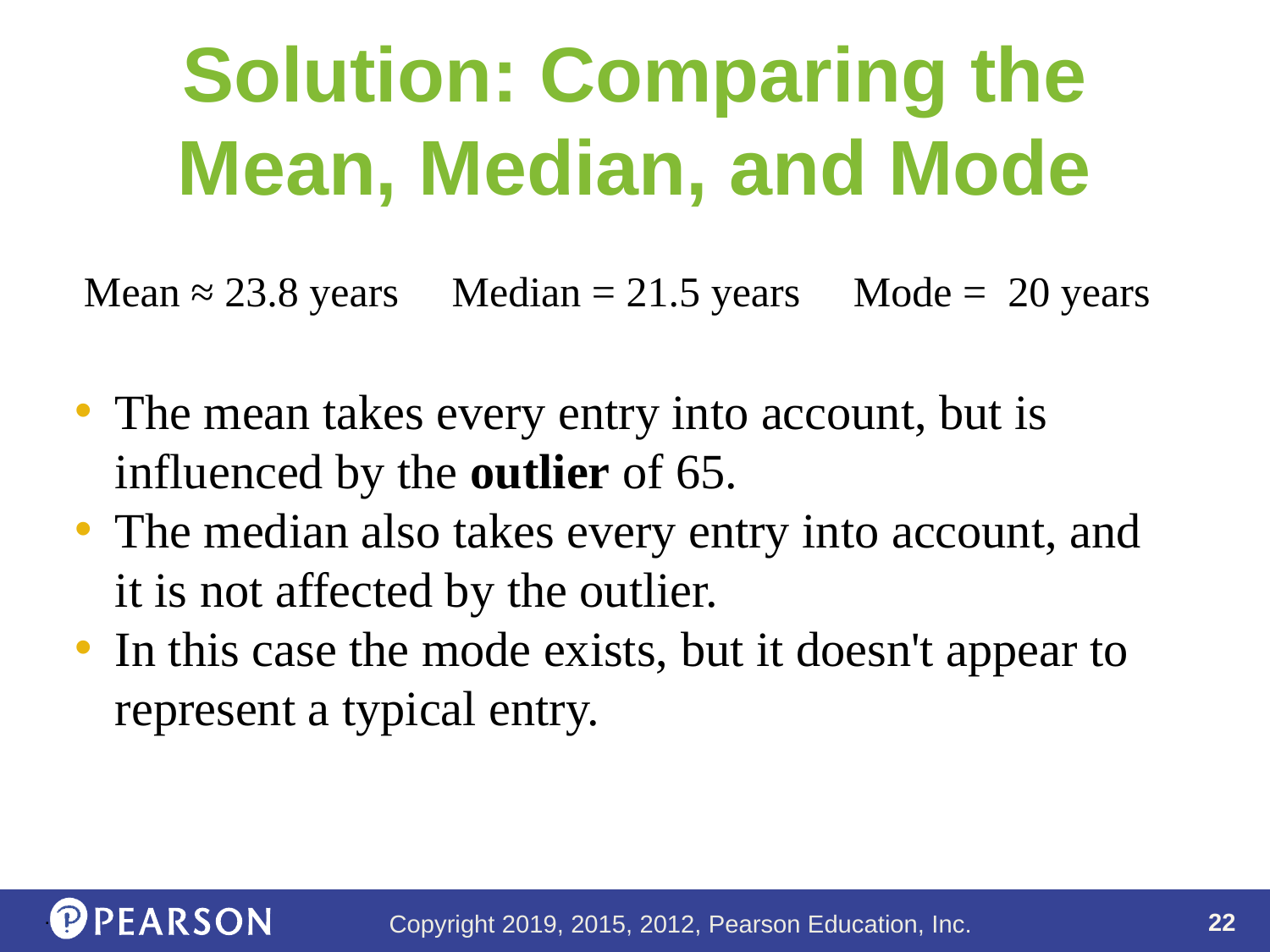

# Solution: Comparing the Mean, Median, and Mode
Mean ≈ 23.8 years     Median = 21.5 years     Mode =  20 years
The mean takes every entry into account, but is influenced by the outlier of 65.
The median also takes every entry into account, and it is not affected by the outlier.
In this case the mode exists, but it doesn't appear to represent a typical entry.
.